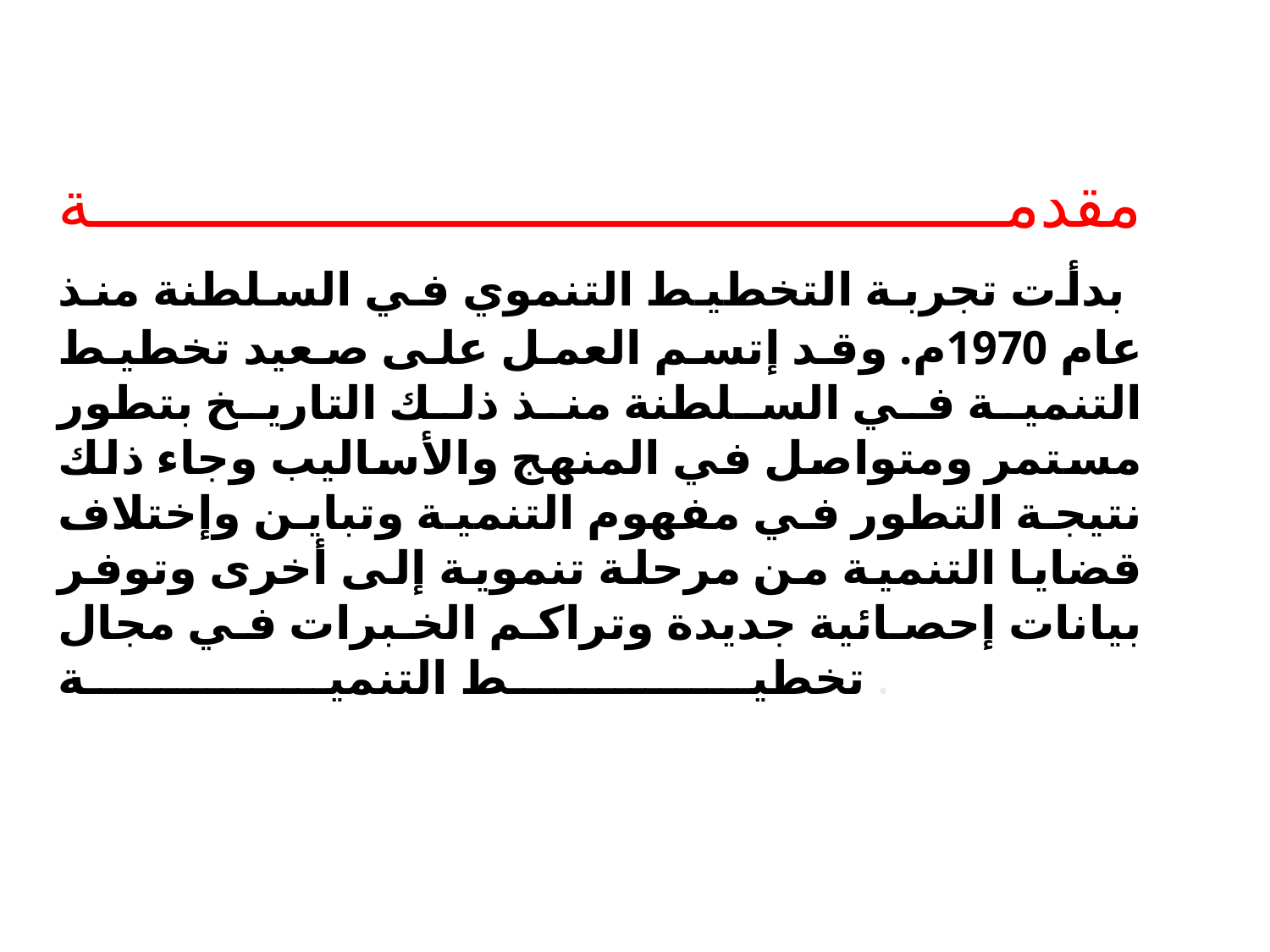

# مقدمة بدأت تجربة التخطيط التنموي في السلطنة منذ عام 1970م. وقد إتسم العمل على صعيد تخطيط التنمية في السلطنة منذ ذلك التاريخ بتطور مستمر ومتواصل في المنهج والأساليب وجاء ذلك نتيجة التطور في مفهوم التنمية وتباين وإختلاف قضايا التنمية من مرحلة تنموية إلى أخرى وتوفر بيانات إحصائية جديدة وتراكم الخبرات في مجال تخطيط التنمية .